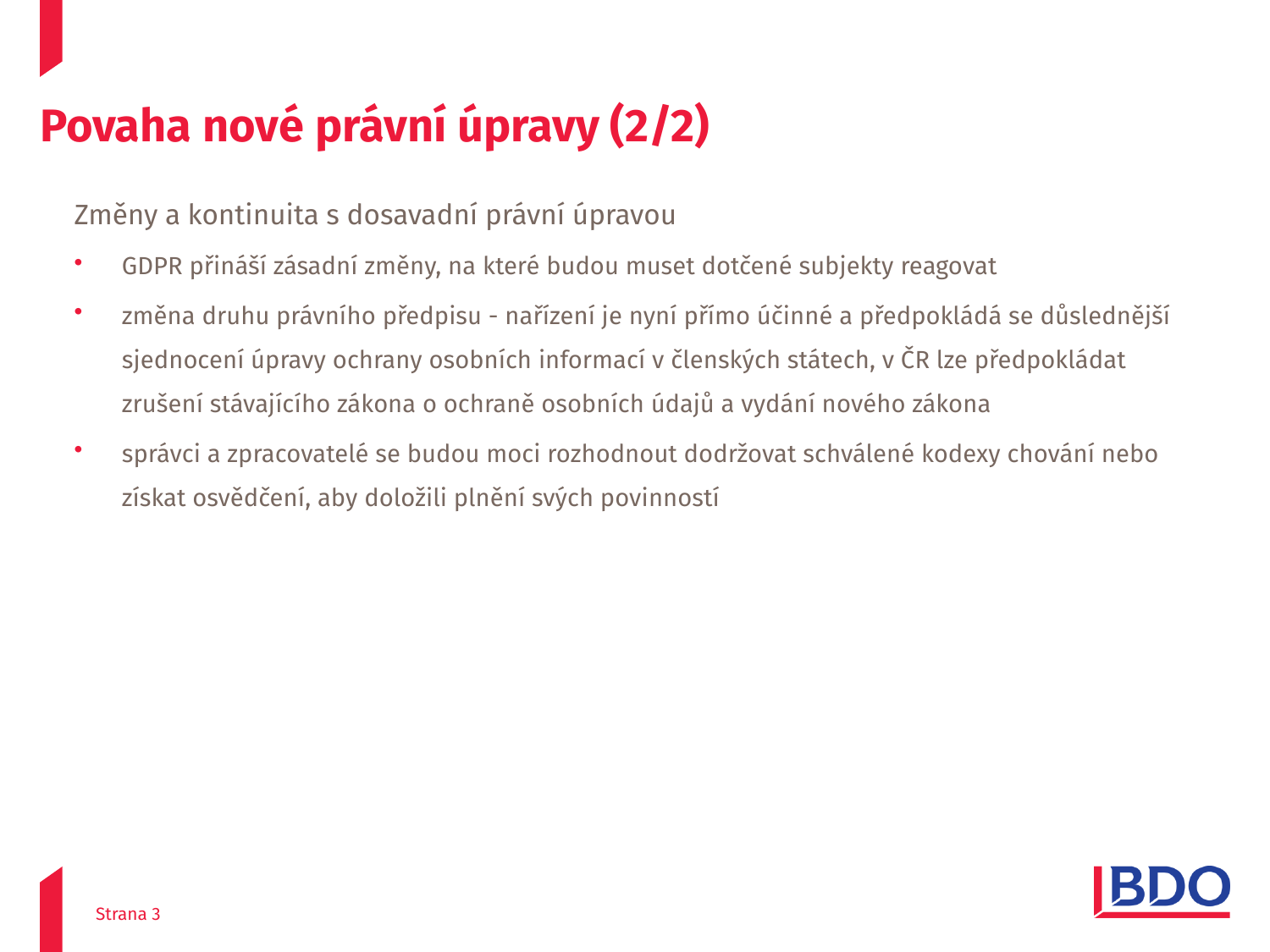

# Povaha nové právní úpravy (2/2)
Změny a kontinuita s dosavadní právní úpravou
GDPR přináší zásadní změny, na které budou muset dotčené subjekty reagovat
změna druhu právního předpisu - nařízení je nyní přímo účinné a předpokládá se důslednější sjednocení úpravy ochrany osobních informací v členských státech, v ČR lze předpokládat zrušení stávajícího zákona o ochraně osobních údajů a vydání nového zákona
správci a zpracovatelé se budou moci rozhodnout dodržovat schválené kodexy chování nebo získat osvědčení, aby doložili plnění svých povinností
Strana 3